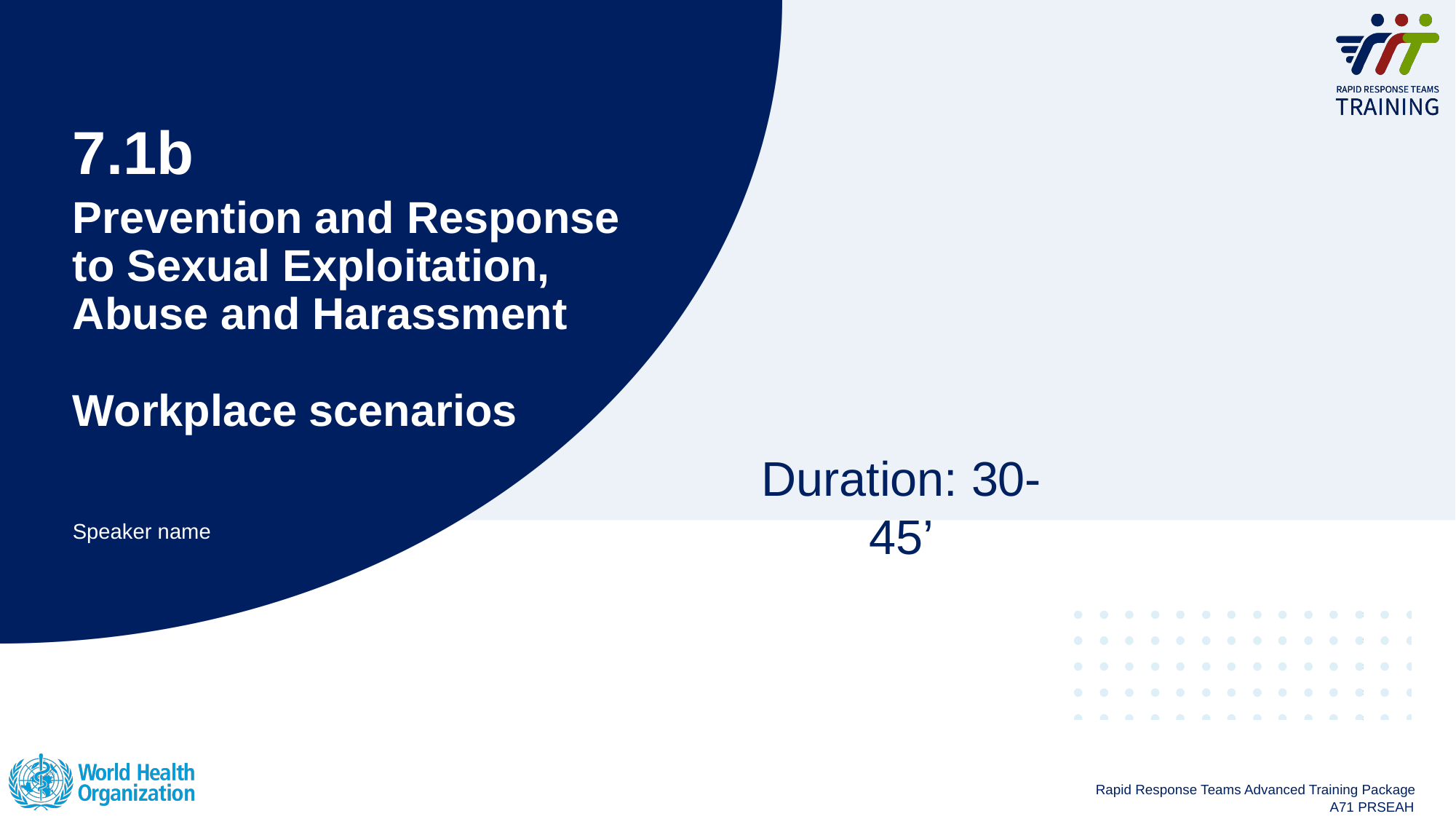

7.1b
# Prevention and Response to Sexual Exploitation, Abuse and Harassment Workplace scenarios
Duration: 30-45’
Speaker name
1